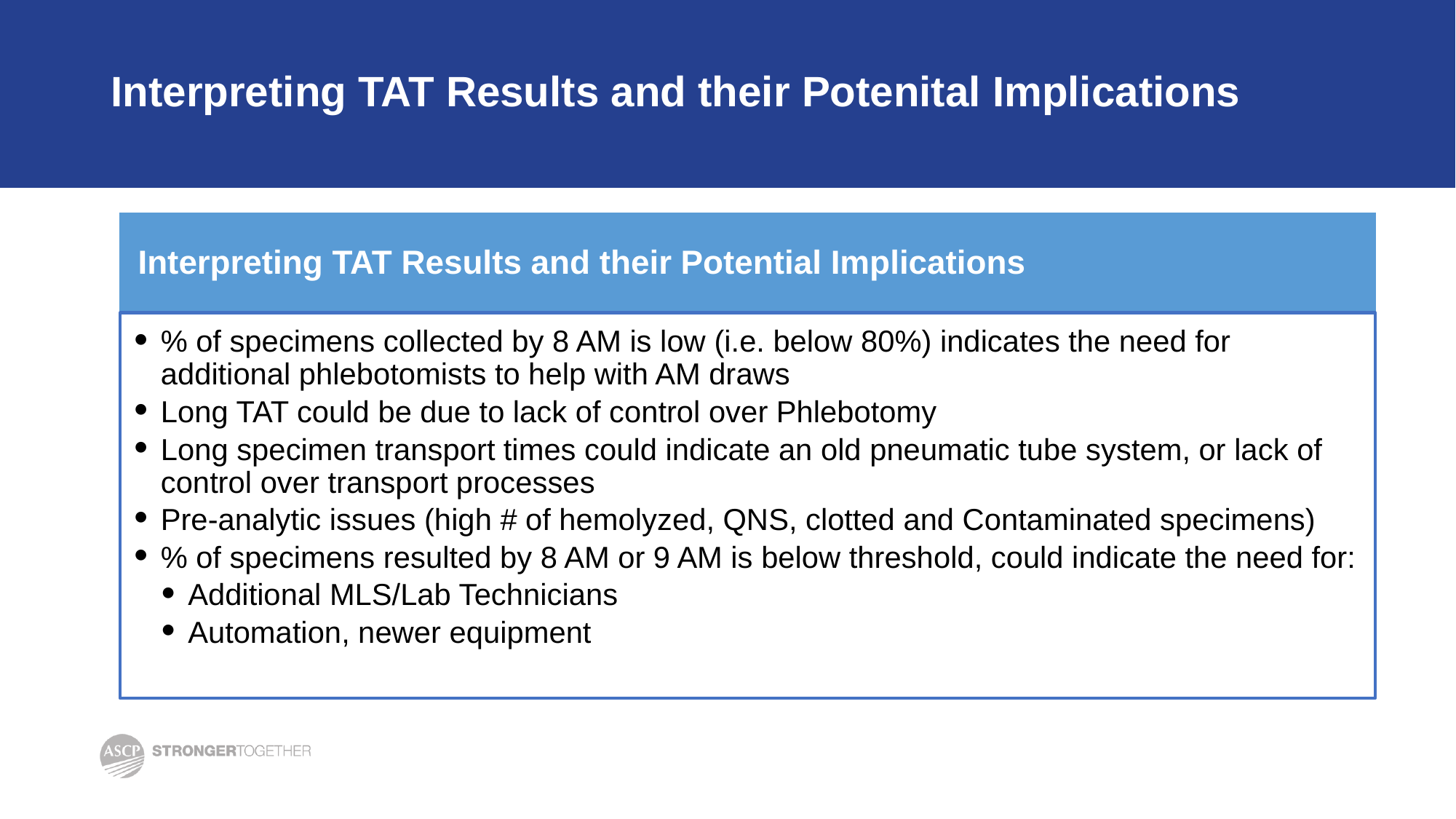

# Interpreting TAT Results and their Potenital Implications

Interpreting TAT Results and their Potential Implications

% of specimens collected by 8 AM is low (i.e. below 80%) indicates the need for additional phlebotomists to help with AM draws
Long TAT could be due to lack of control over Phlebotomy
Long specimen transport times could indicate an old pneumatic tube system, or lack of control over transport processes
Pre-analytic issues (high # of hemolyzed, QNS, clotted and Contaminated specimens)
% of specimens resulted by 8 AM or 9 AM is below threshold, could indicate the need for:
Additional MLS/Lab Technicians
Automation, newer equipment